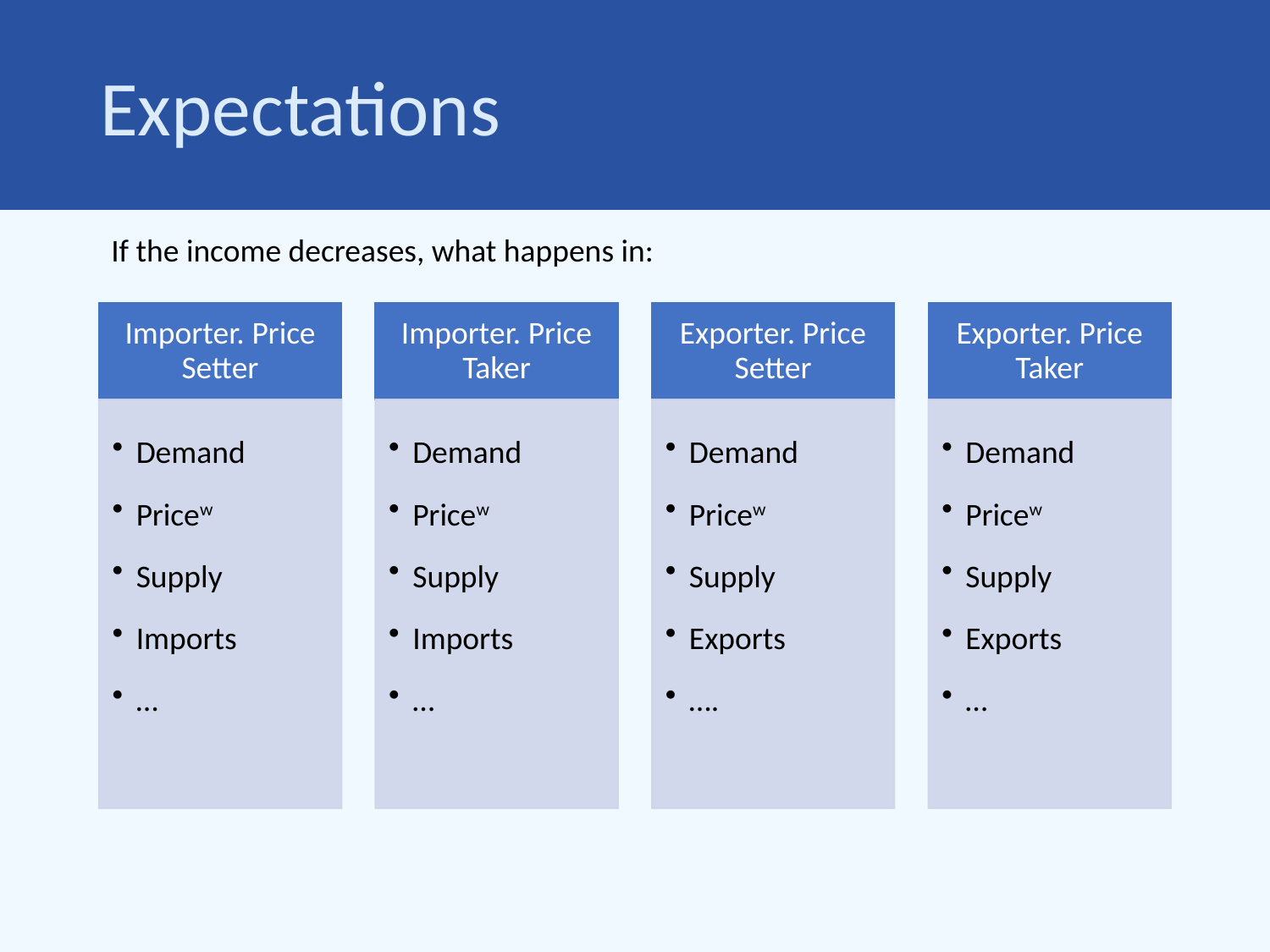

# Expectations
Importer. Price Setter
Demand
Pricew
Supply
Imports
…
Importer. Price Taker
Demand
Pricew
Supply
Imports
…
Exporter. Price Setter
Demand
Pricew
Supply
Exports
….

Exporter. Price Taker
Demand
Pricew
Supply
Exports
…
If the income decreases, what happens in: